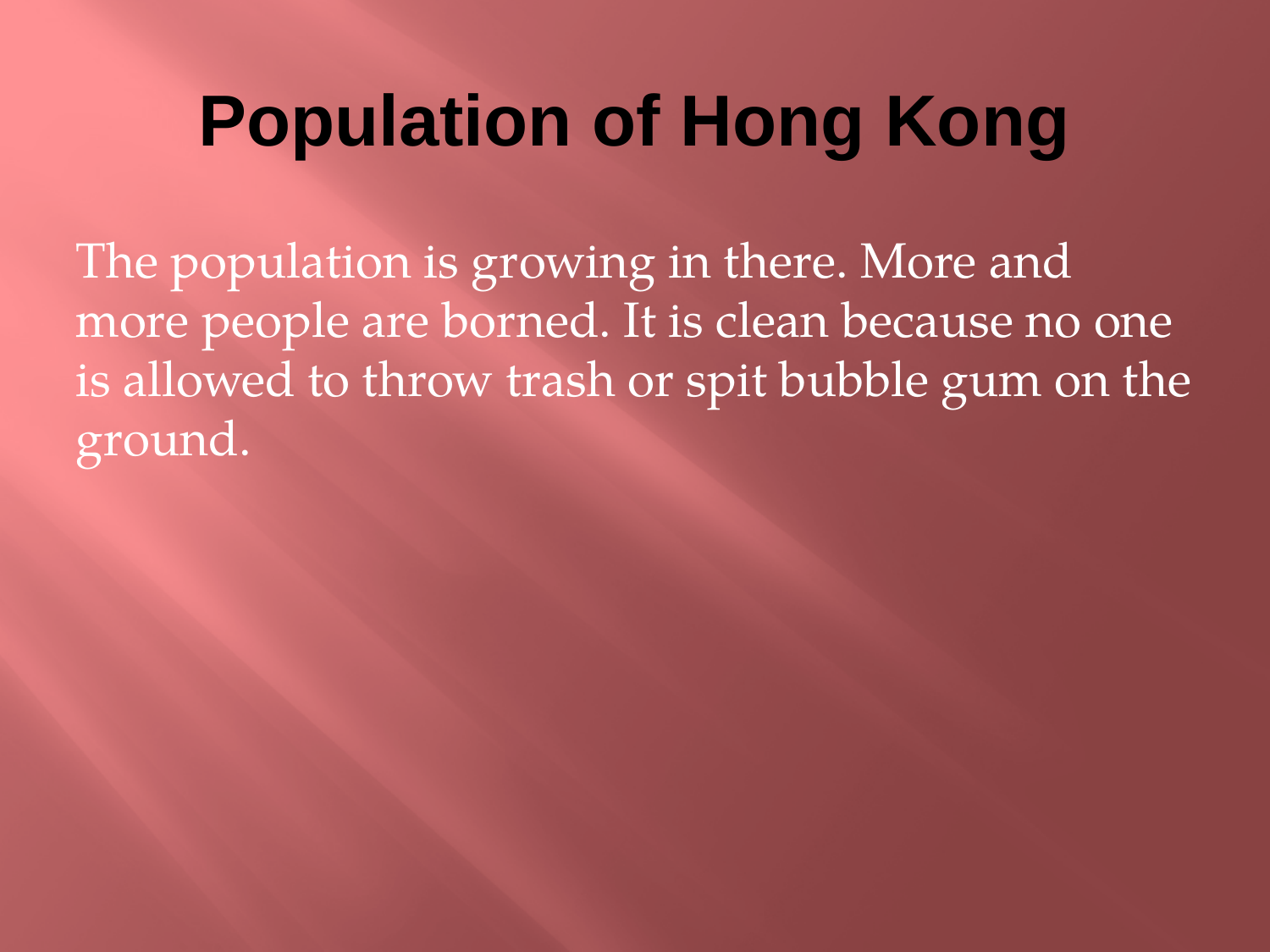

# Population of Hong Kong
The population is growing in there. More and more people are borned. It is clean because no one is allowed to throw trash or spit bubble gum on the ground.